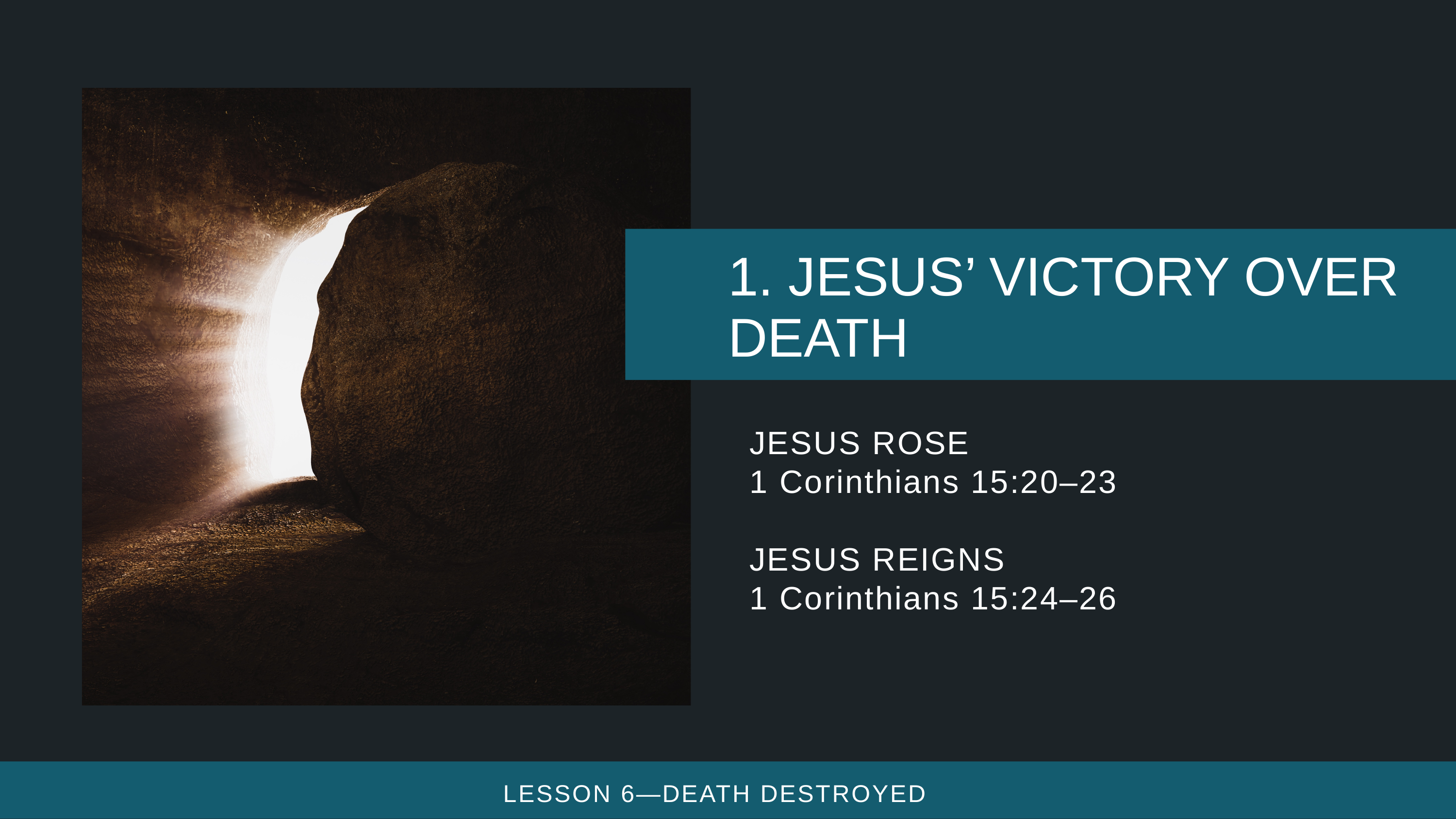

JESUS ROSE
1 Corinthians 15:20–23

JESUS REIGNS
1 Corinthians 15:24–26